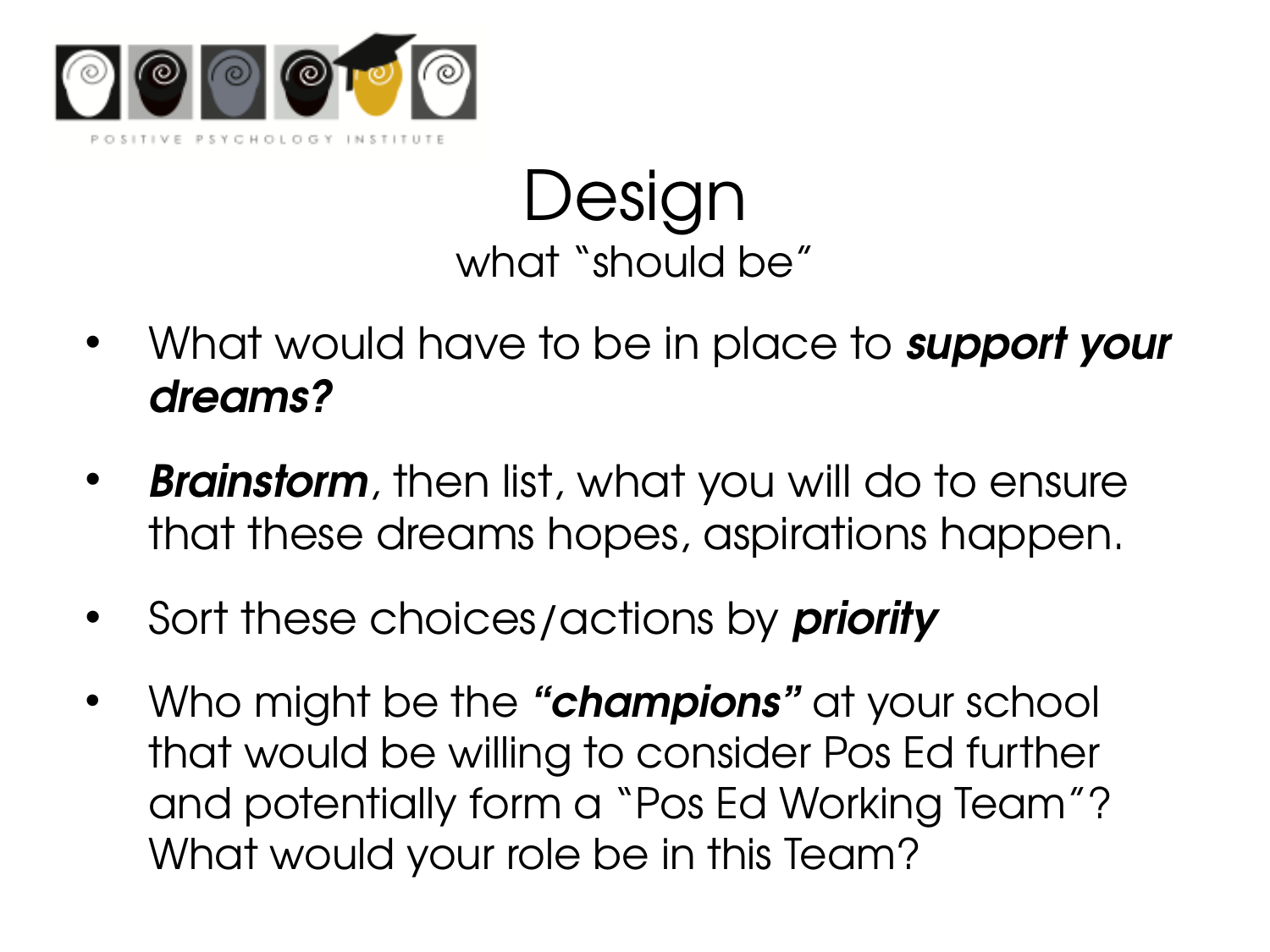

Design
what “should be”
What would have to be in place to support your dreams?
Brainstorm, then list, what you will do to ensure that these dreams hopes, aspirations happen.
Sort these choices/actions by priority
Who might be the “champions” at your school that would be willing to consider Pos Ed further and potentially form a “Pos Ed Working Team”?  What would your role be in this Team?